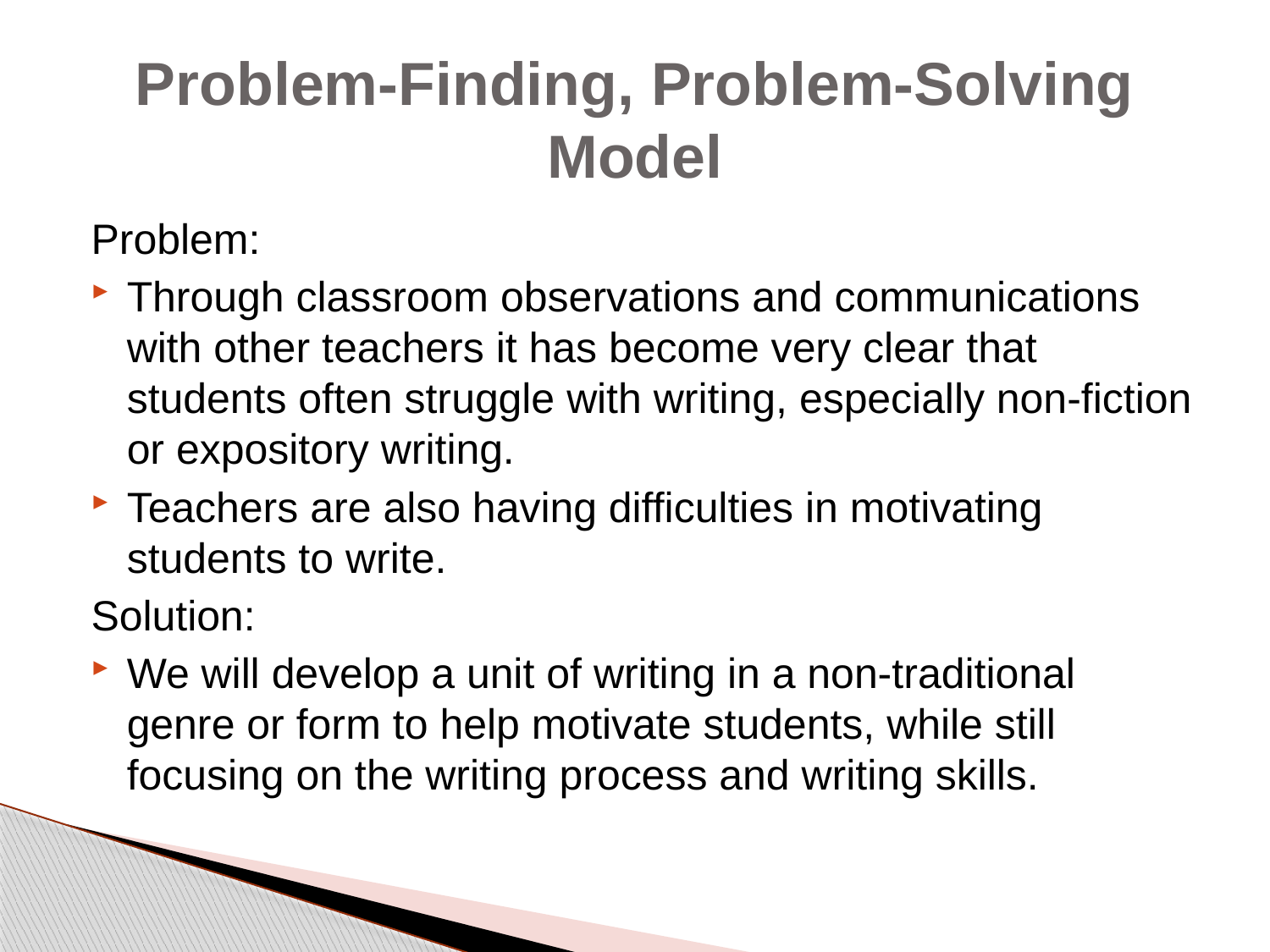

# Problem-Finding, Problem-Solving Model
Problem:
Through classroom observations and communications with other teachers it has become very clear that students often struggle with writing, especially non-fiction or expository writing.
Teachers are also having difficulties in motivating students to write.
Solution:
We will develop a unit of writing in a non-traditional genre or form to help motivate students, while still focusing on the writing process and writing skills.